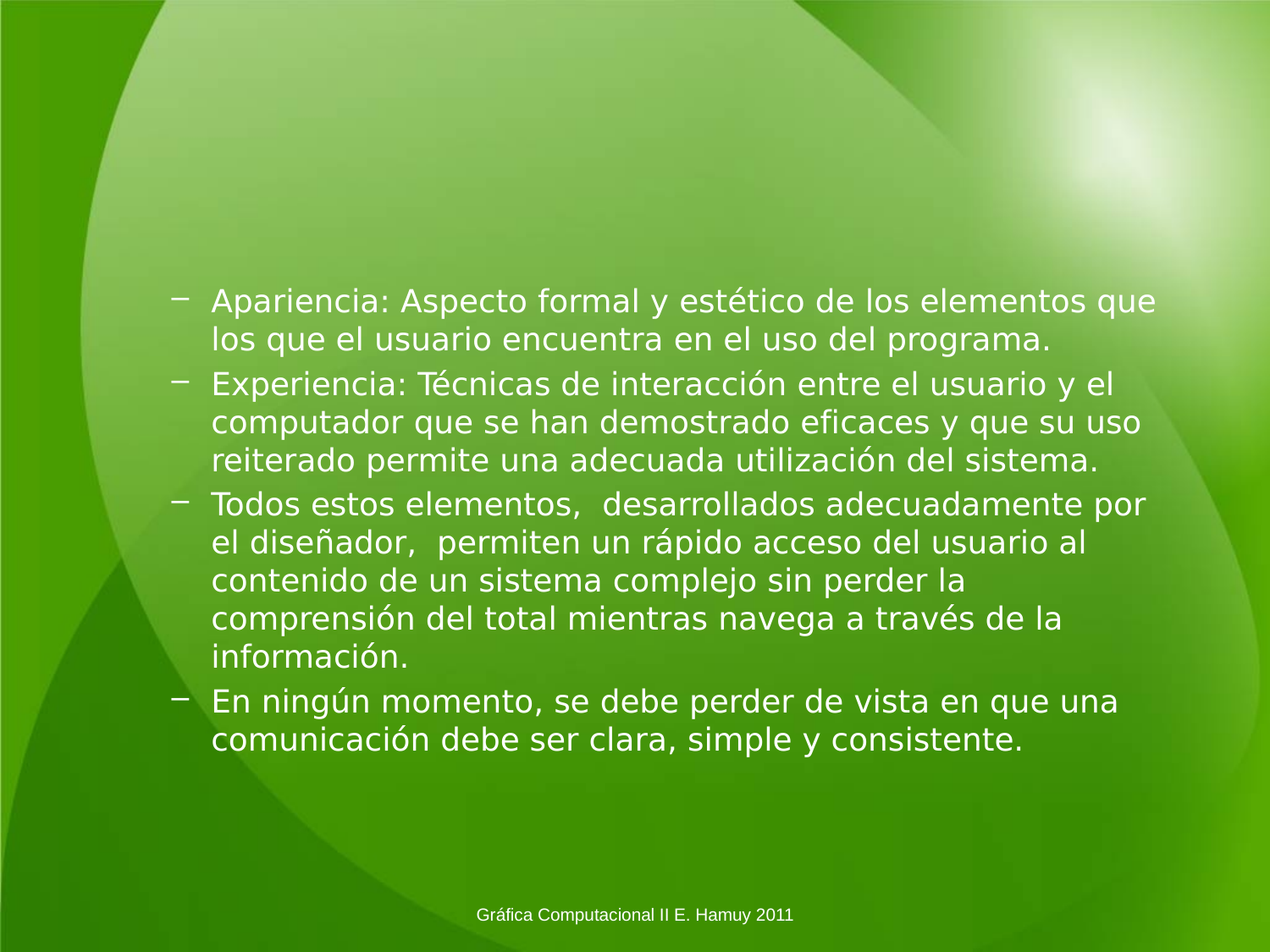

#
Apariencia: Aspecto formal y estético de los elementos que los que el usuario encuentra en el uso del programa.
Experiencia: Técnicas de interacción entre el usuario y el computador que se han demostrado eficaces y que su uso reiterado permite una adecuada utilización del sistema.
Todos estos elementos,  desarrollados adecuadamente por el diseñador,  permiten un rápido acceso del usuario al contenido de un sistema complejo sin perder la comprensión del total mientras navega a través de la información.
En ningún momento, se debe perder de vista en que una comunicación debe ser clara, simple y consistente.
Gráfica Computacional II E. Hamuy 2011